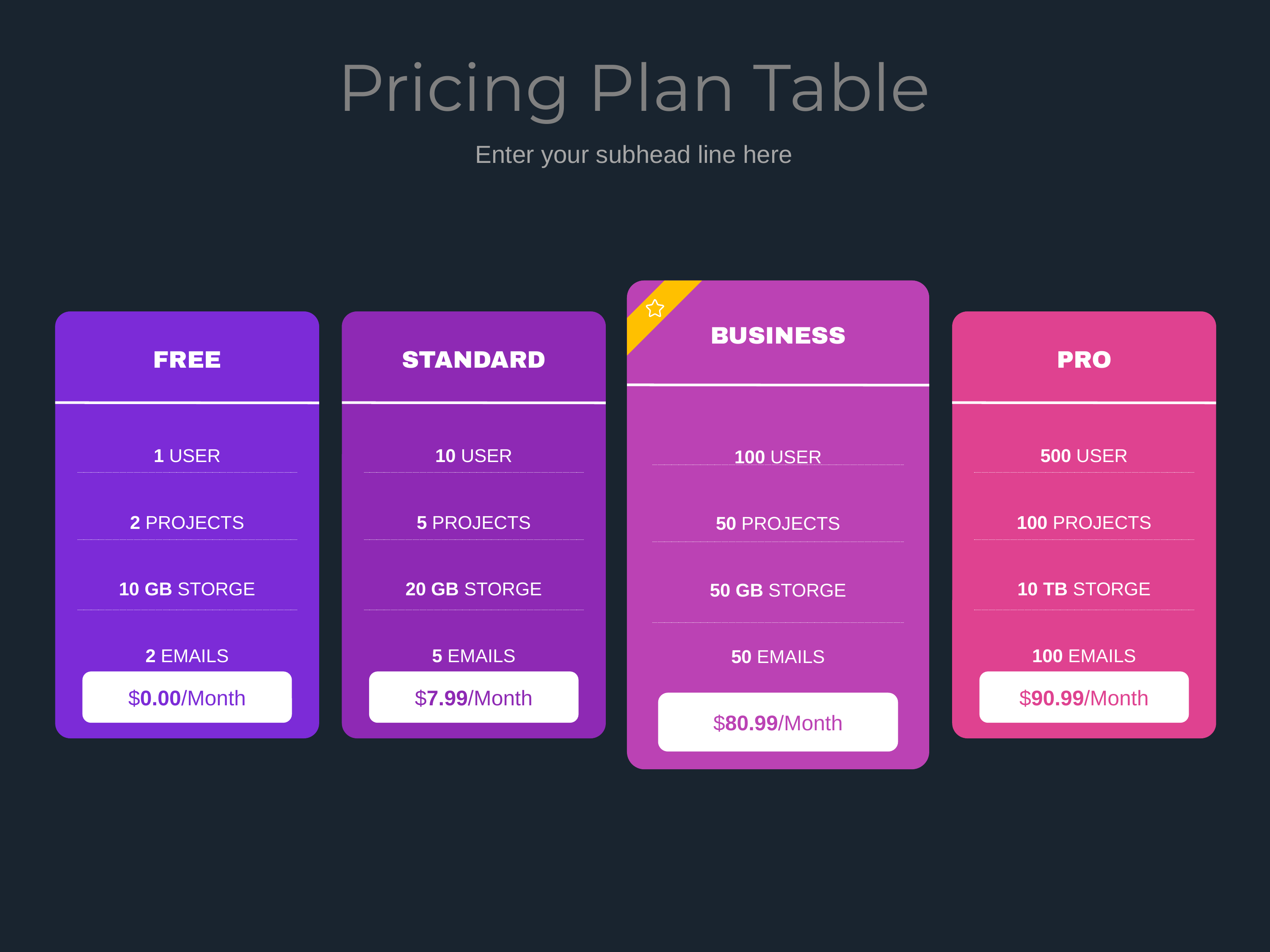

# Pricing Plan Table
Enter your subhead line here

BUSINESS
100 USER
50 PROJECTS
50 GB STORGE
50 EMAILS
$80.99/Month

PRO
500 USER
100 PROJECTS
10 TB STORGE
100 EMAILS
$90.99/Month

FREE
1 USER
2 PROJECTS
10 GB STORGE
2 EMAILS
$0.00/Month

STANDARD
10 USER
5 PROJECTS
20 GB STORGE
5 EMAILS
$7.99/Month